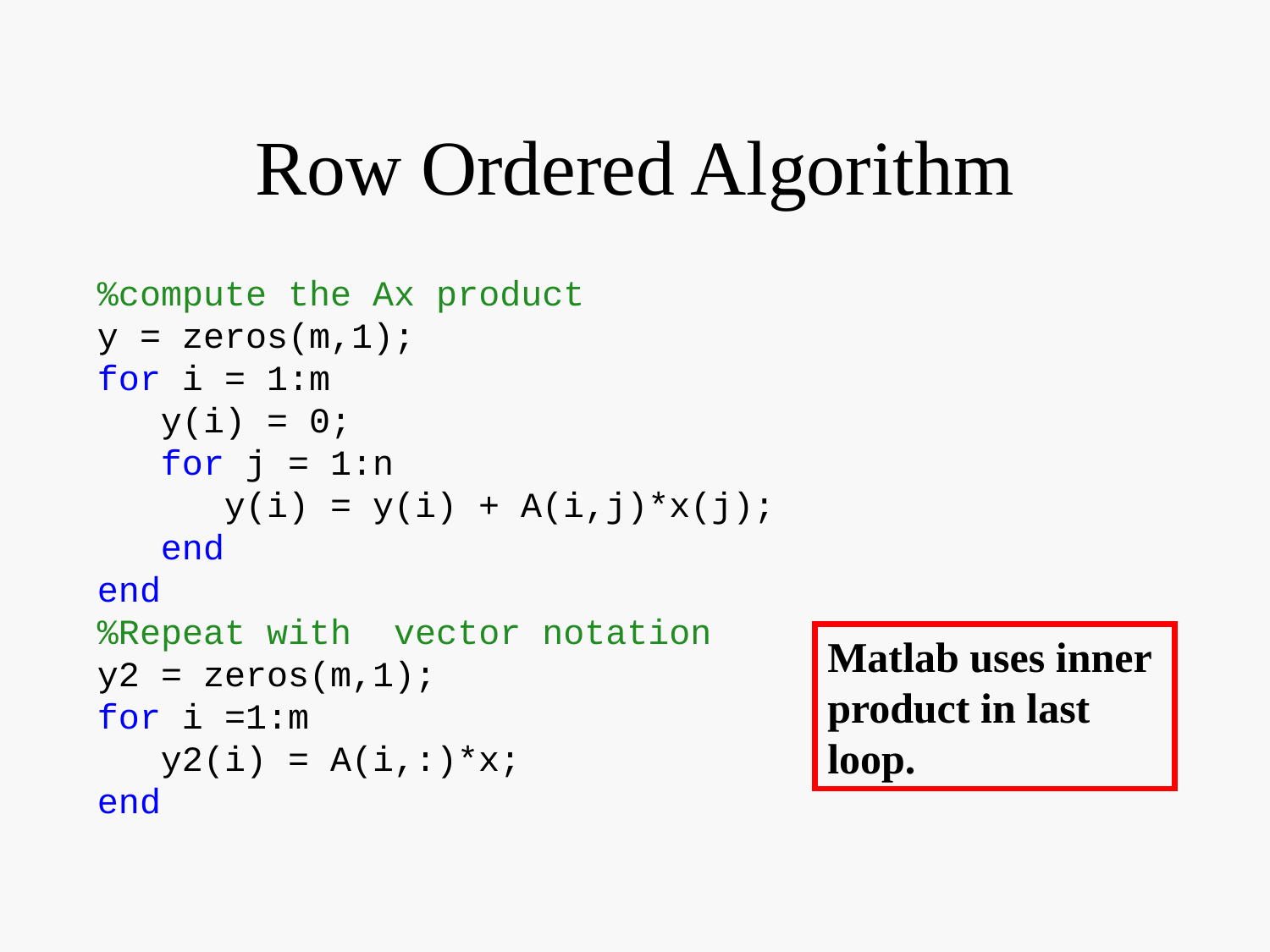

# Row Ordered Algorithm
%compute the Ax product
y = zeros(m,1);
for i = 1:m
   y(i) = 0;
   for j = 1:n
      y(i) = y(i) + A(i,j)*x(j);
   end
end
%Repeat with  vector notation
y2 = zeros(m,1);
for i =1:m
   y2(i) = A(i,:)*x;
end
Matlab uses inner product in last loop.